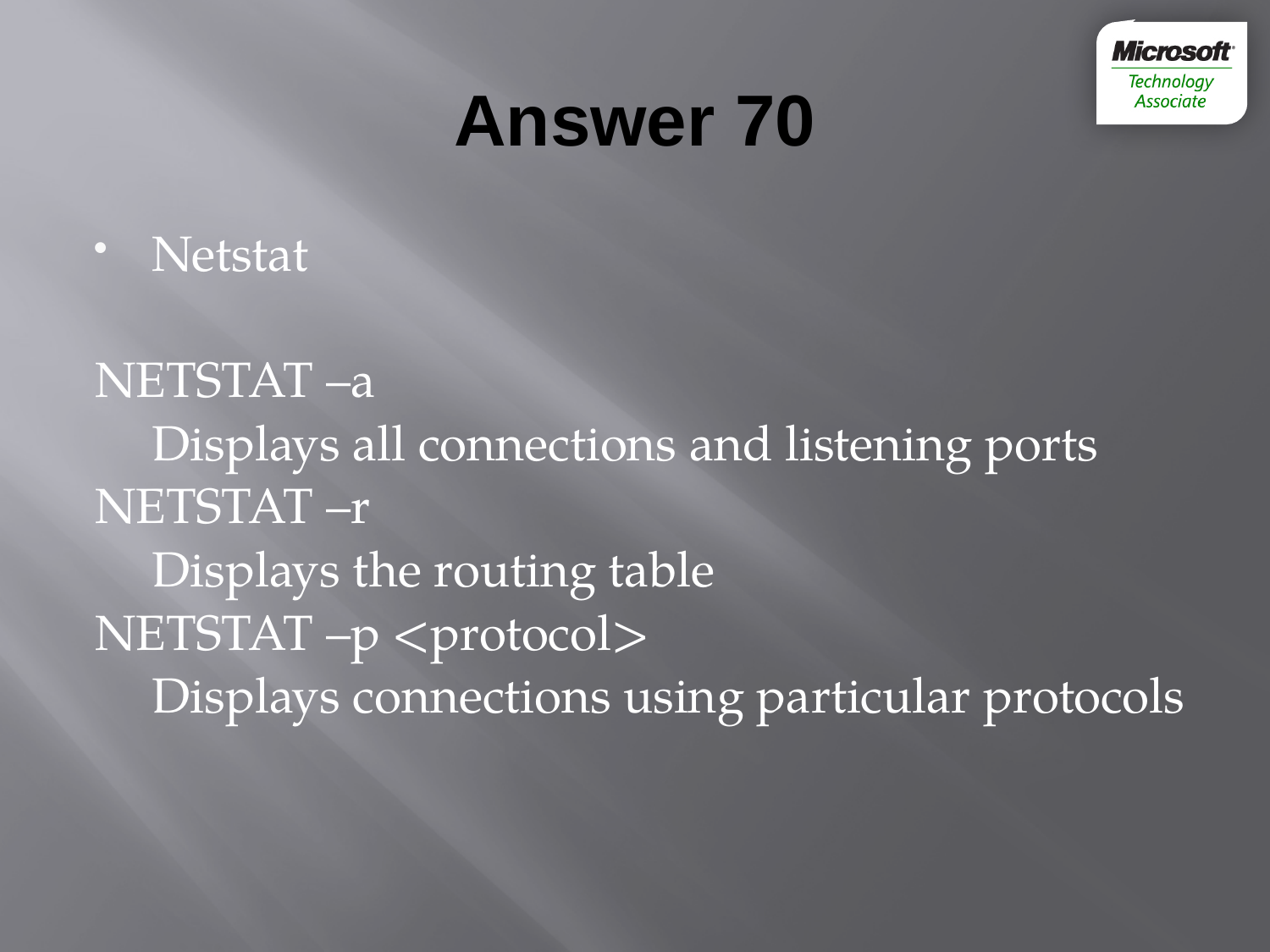

# Answer 70
Netstat

NETSTAT –a
	Displays all connections and listening ports
NETSTAT –r
	Displays the routing table
NETSTAT –p <protocol>
	Displays connections using particular protocols